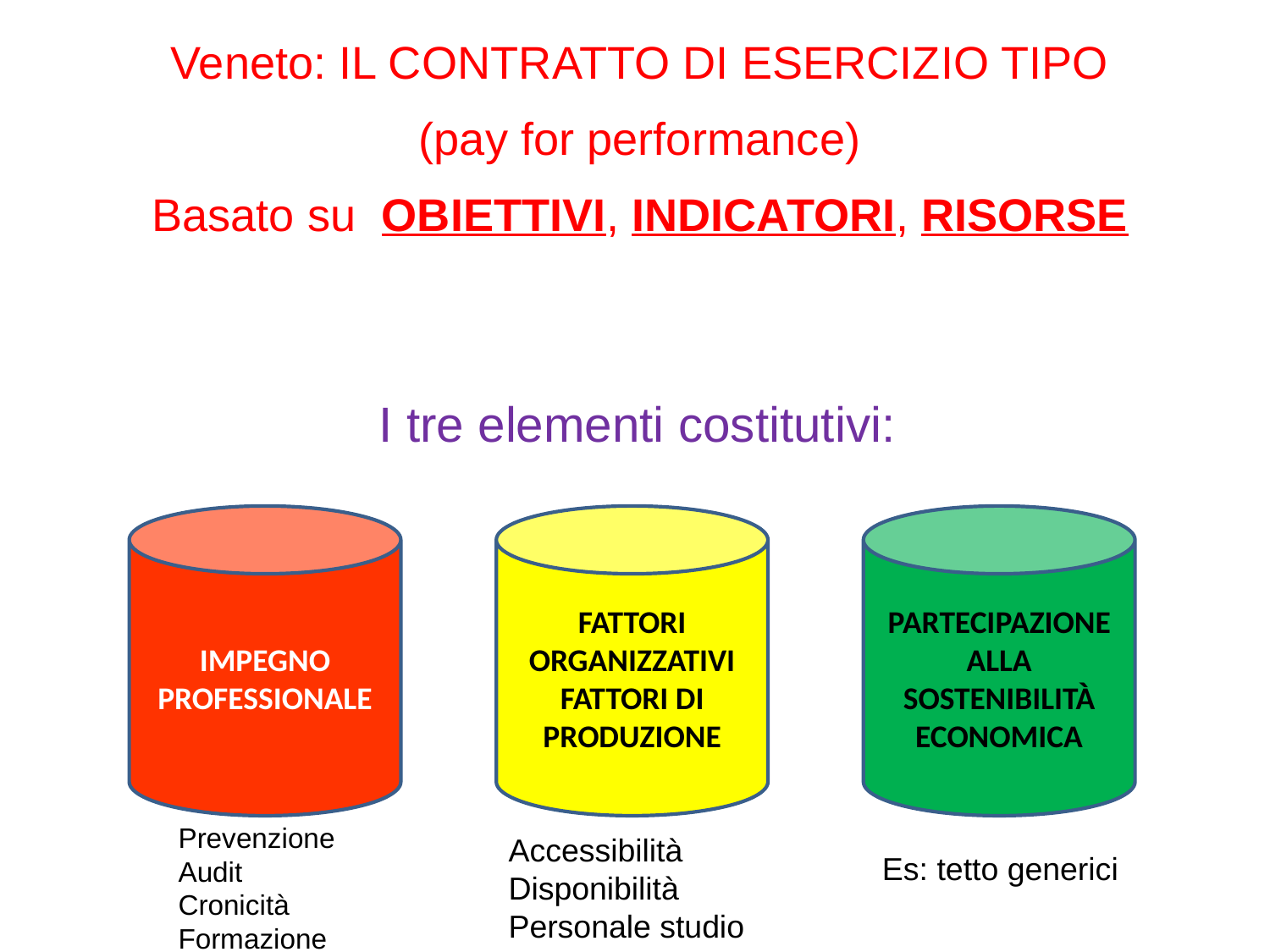

Veneto: IL CONTRATTO DI ESERCIZIO TIPO
(pay for performance)
Basato su  OBIETTIVI, INDICATORI, RISORSE

I tre elementi costitutivi:
IMPEGNO PROFESSIONALE
FATTORI ORGANIZZATIVI
FATTORI DI PRODUZIONE
PARTECIPAZIONE ALLA SOSTENIBILITÀ ECONOMICA
Prevenzione
Audit
Cronicità
Formazione
Accessibilità
Disponibilità
Personale studio
Es: tetto generici